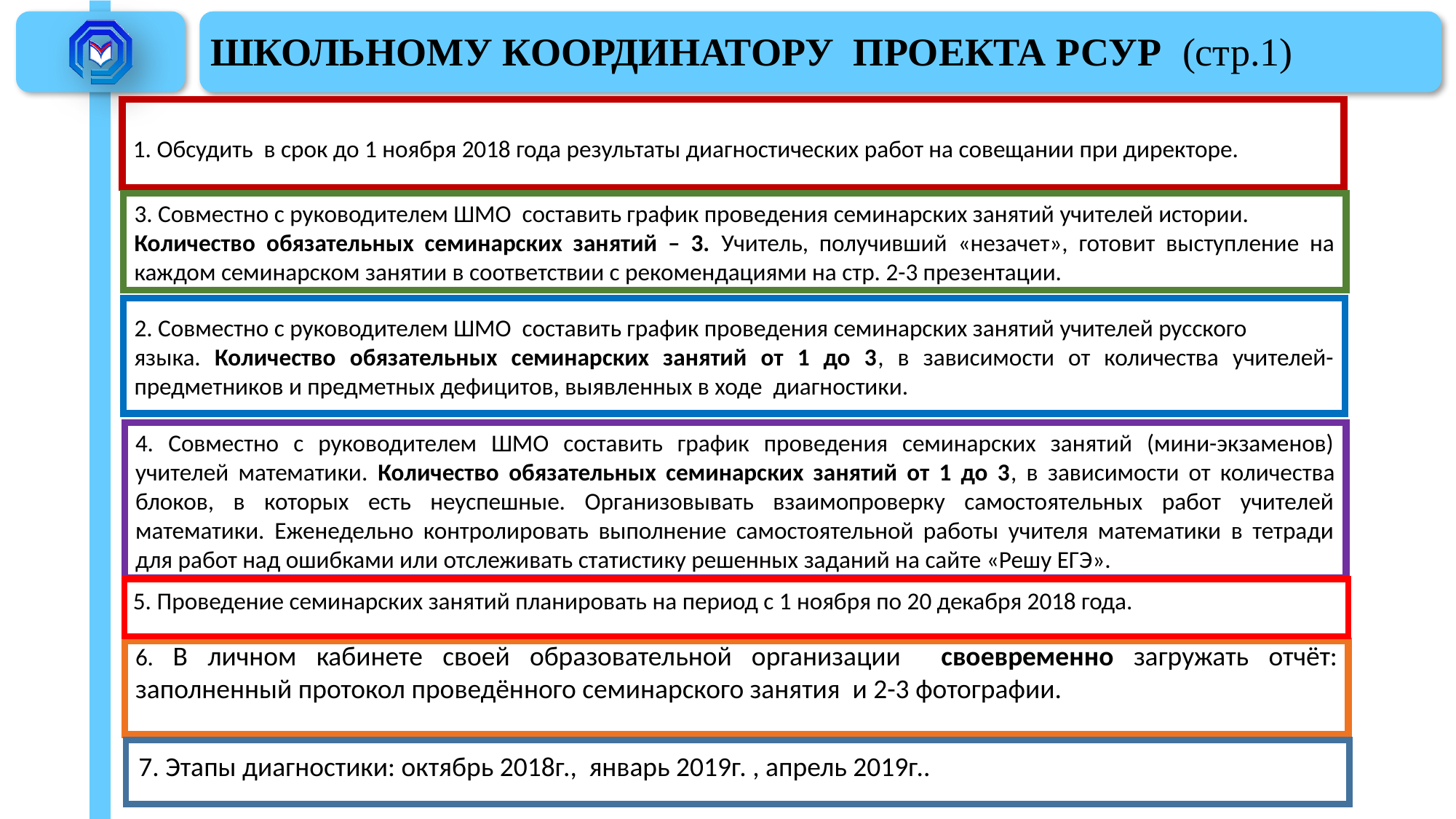

# ШКОЛЬНОМУ КООРДИНАТОРУ  ПРОЕКТА РСУР  (стр.1)

1. Обсудить  в срок до 1 ноября 2018 года результаты диагностических работ на совещании при директоре.

3. Совместно с руководителем ШМО  составить график проведения семинарских занятий учителей истории.
Количество обязательных семинарских занятий – 3. Учитель, получивший «незачет», готовит выступление на каждом семинарском занятии в соответствии с рекомендациями на стр. 2-3 презентации.
2. Совместно с руководителем ШМО  составить график проведения семинарских занятий учителей русского
языка. Количество обязательных семинарских занятий от 1 до 3, в зависимости от количества учителей-предметников и предметных дефицитов, выявленных в ходе  диагностики.

4. Совместно с руководителем ШМО составить график проведения семинарских занятий (мини-экзаменов) учителей математики. Количество обязательных семинарских занятий от 1 до 3, в зависимости от количества блоков, в которых есть неуспешные. Организовывать взаимопроверку самостоятельных работ учителей математики. Еженедельно контролировать выполнение самостоятельной работы учителя математики в тетради для работ над ошибками или отслеживать статистику решенных заданий на сайте «Решу ЕГЭ».

5. Проведение семинарских занятий планировать на период с 1 ноября по 20 декабря 2018 года.
6. В личном кабинете своей образовательной организации  своевременно загружать отчёт: заполненный протокол проведённого семинарского занятия  и 2-3 фотографии.

7. Этапы диагностики: октябрь 2018г.,  январь 2019г. , апрель 2019г..